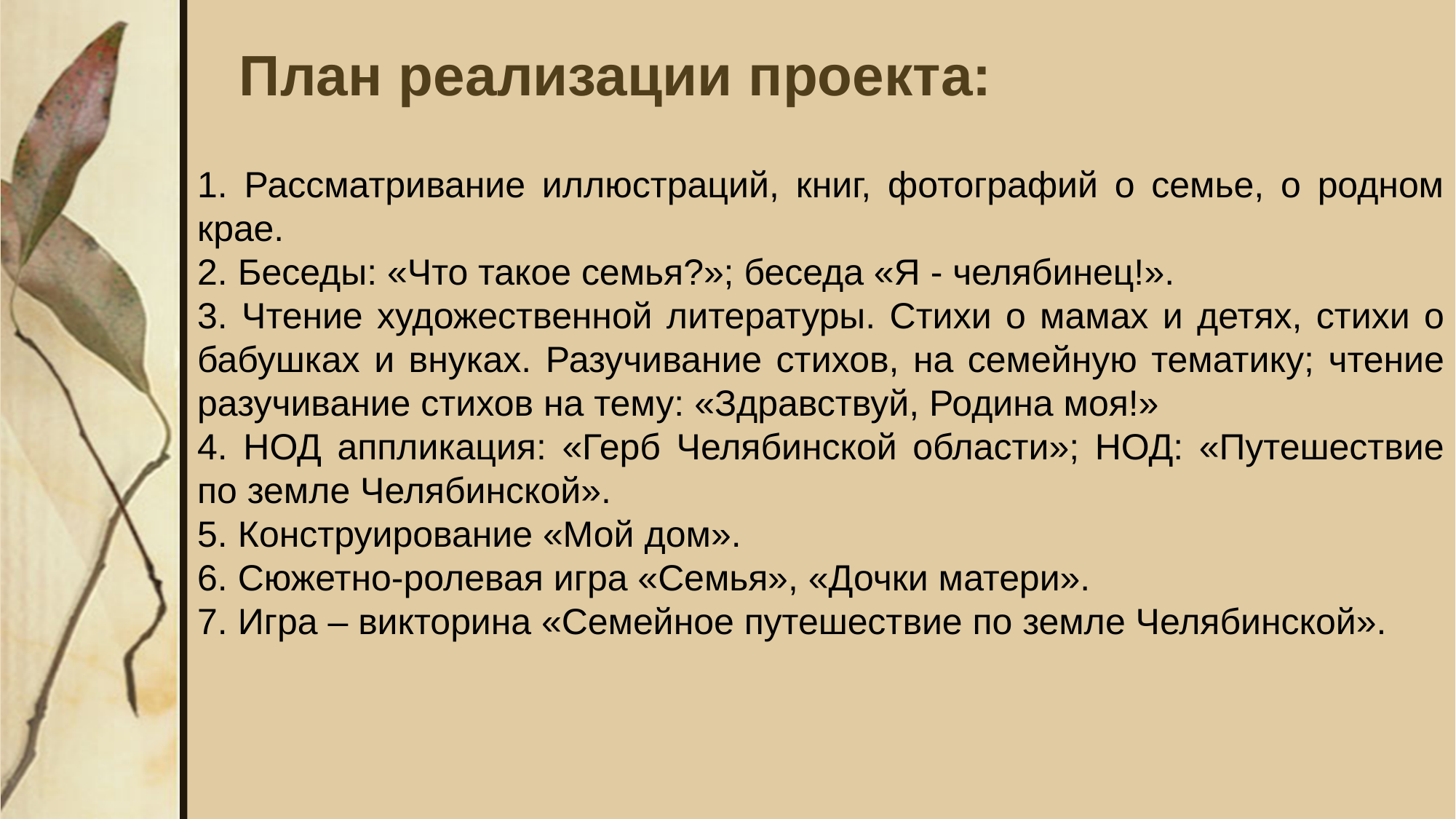

# План реализации проекта:
1. Рассматривание иллюстраций, книг, фотографий о семье, о родном крае.
2. Беседы: «Что такое семья?»; беседа «Я - челябинец!».
3. Чтение художественной литературы. Стихи о мамах и детях, стихи о бабушках и внуках. Разучивание стихов, на семейную тематику; чтение разучивание стихов на тему: «Здравствуй, Родина моя!»
4. НОД аппликация: «Герб Челябинской области»; НОД: «Путешествие по земле Челябинской».
5. Конструирование «Мой дом».
6. Сюжетно-ролевая игра «Семья», «Дочки матери».
7. Игра – викторина «Семейное путешествие по земле Челябинской».